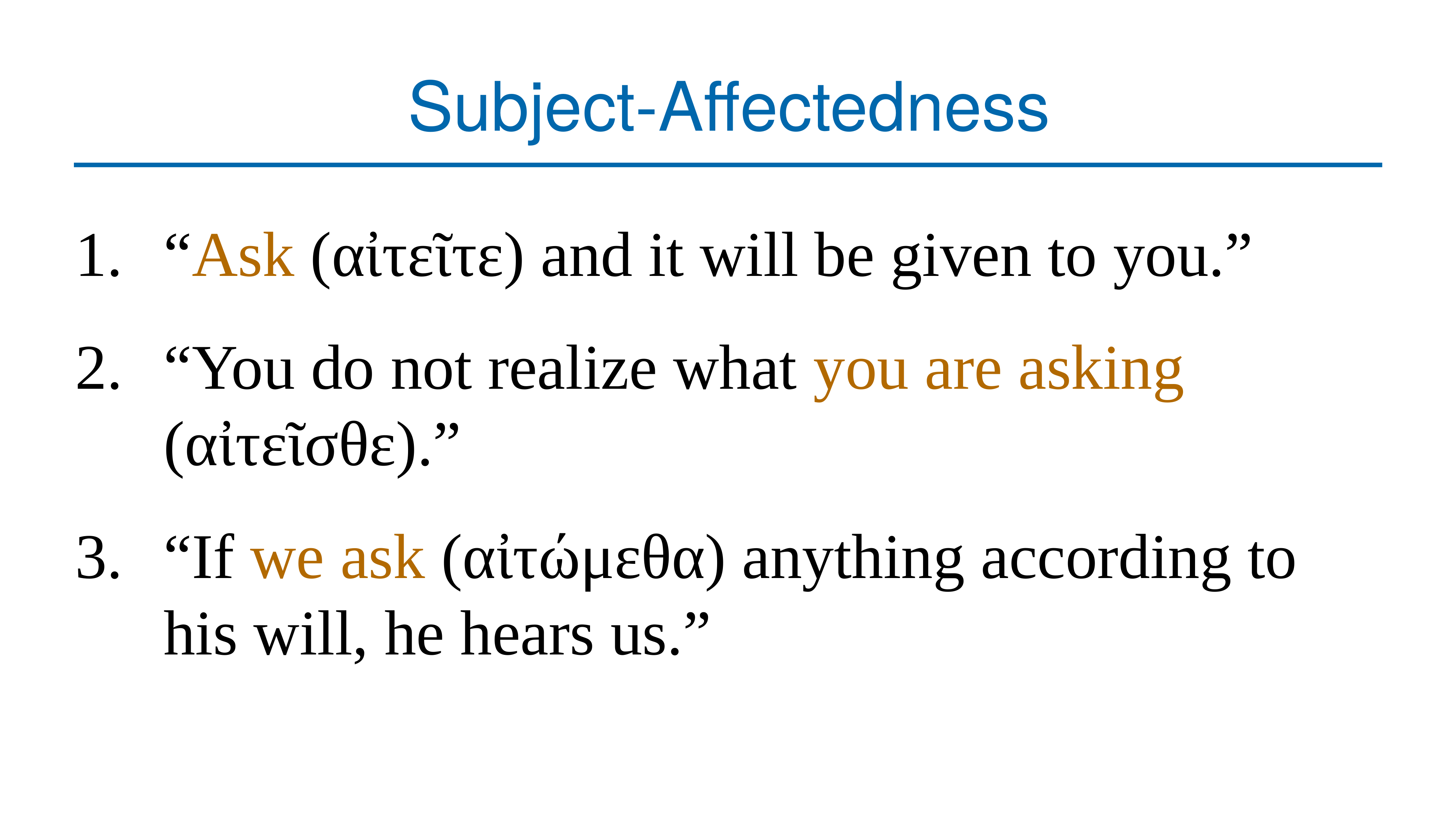

# Subject-Αffectedness
“Ask (αἰτεῖτε) and it will be given to you.”
“You do not realize what you are asking (αἰτεῖσθε).”
“If we ask (αἰτώμεθα) anything according to his will, he hears us.”